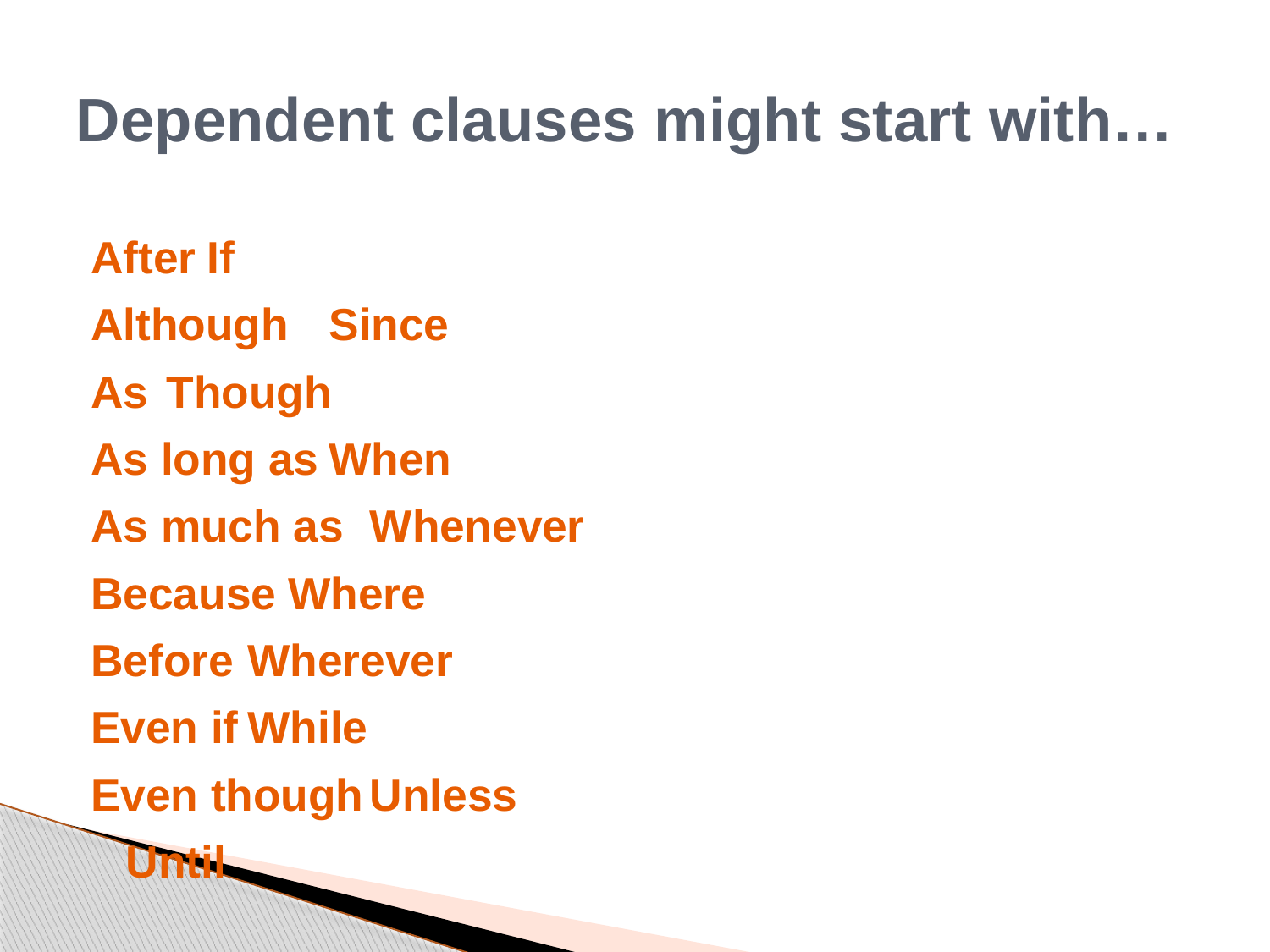

# Dependent clauses might start with…
After	If
Although	Since
As	Though
As long as	When
As much as	Whenever
Because	Where
Before	Wherever
Even if	While
Even though	Unless
		Until